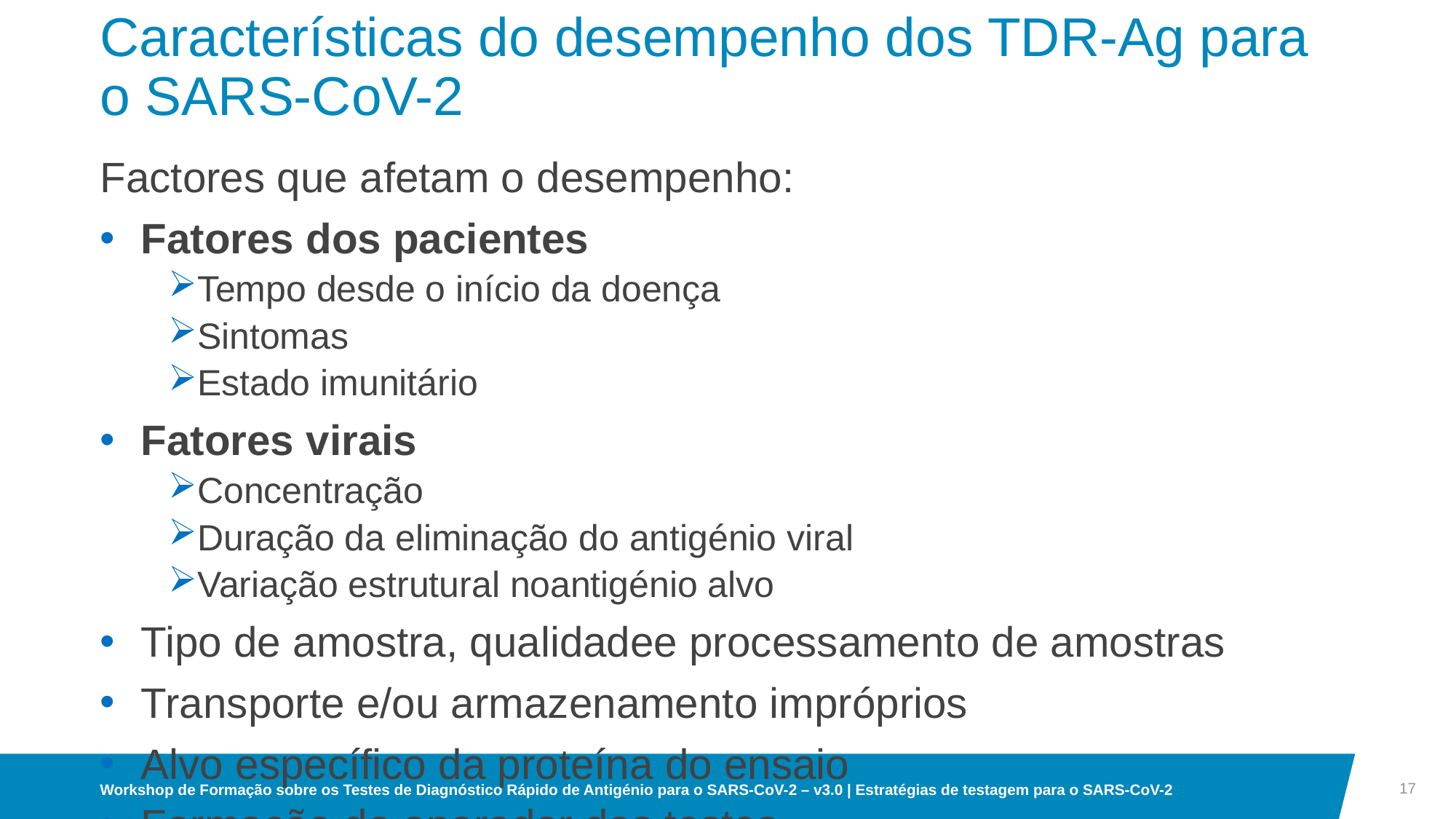

# Características do desempenho dos TDR-Ag para o SARS-CoV-2
Factores que afetam o desempenho:
Fatores dos pacientes
Tempo desde o início da doença
Sintomas
Estado imunitário
Fatores virais
Concentração
Duração da eliminação do antigénio viral
Variação estrutural noantigénio alvo
Tipo de amostra, qualidadee processamento de amostras
Transporte e/ou armazenamento impróprios
Alvo específico da proteína do ensaio
Formação do operador dos testes

17
Workshop de Formação sobre os Testes de Diagnóstico Rápido de Antigénio para o SARS-CoV-2 – v3.0 | Estratégias de testagem para o SARS-CoV-2